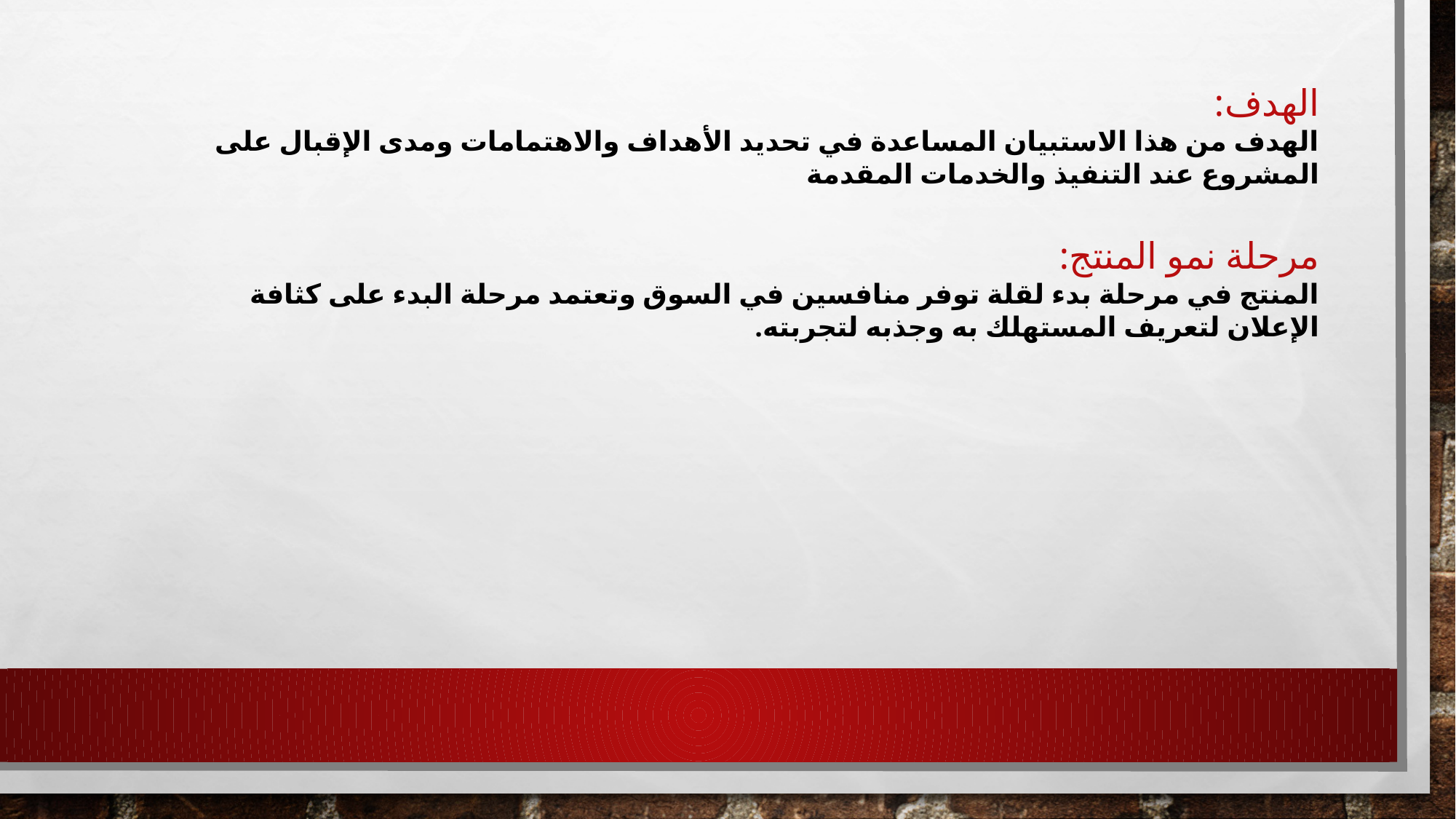

الهدف:
الهدف من هذا الاستبيان المساعدة في تحديد الأهداف والاهتمامات ومدى الإقبال على المشروع عند التنفيذ والخدمات المقدمة

مرحلة نمو المنتج:
المنتج في مرحلة بدء لقلة توفر منافسين في السوق وتعتمد مرحلة البدء على كثافة الإعلان لتعريف المستهلك به وجذبه لتجربته.